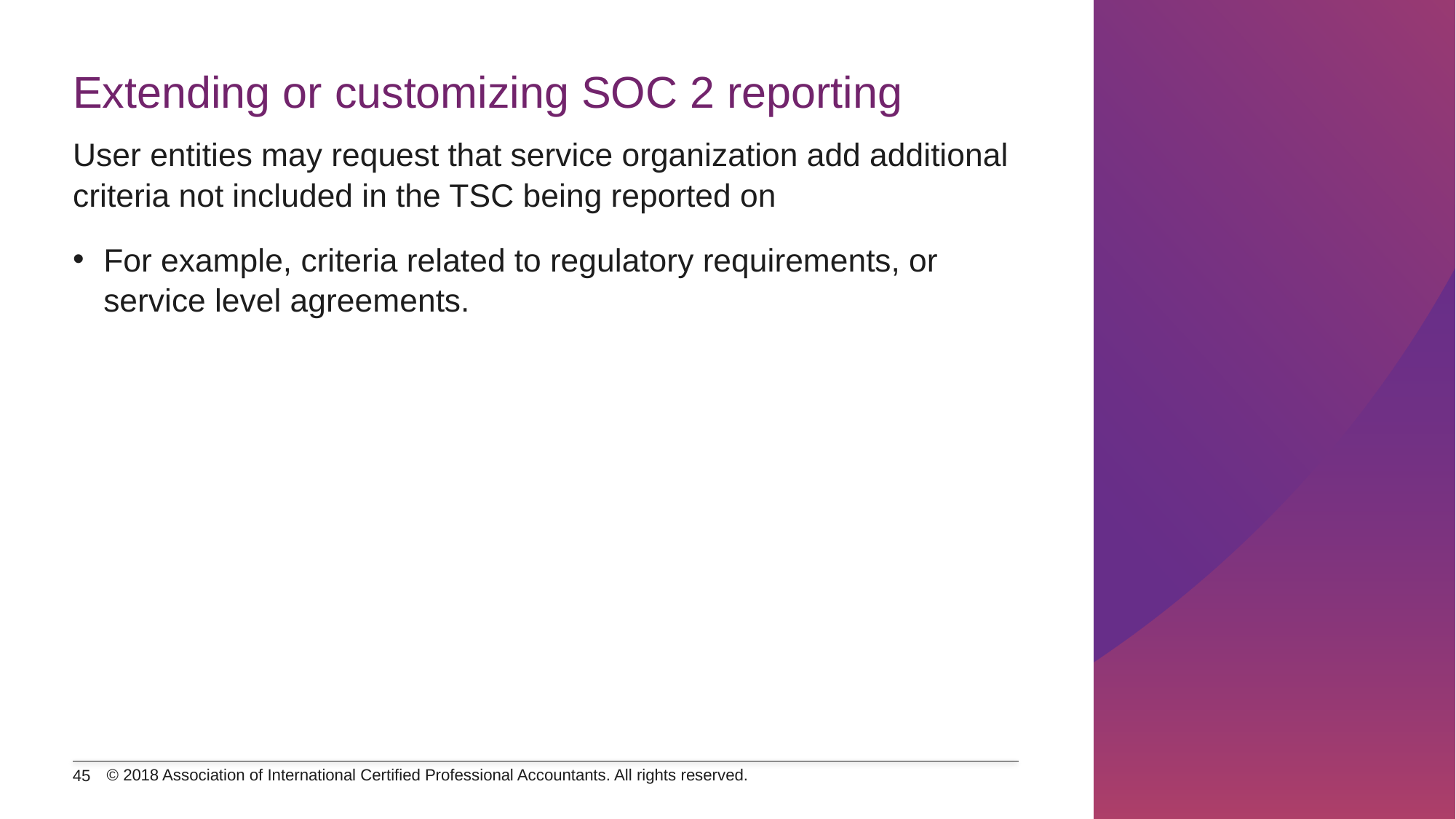

# Extending or customizing SOC 2 reporting
User entities may request that service organization add additional criteria not included in the TSC being reported on
For example, criteria related to regulatory requirements, or service level agreements.

© 2018 Association of International Certified Professional Accountants. All rights reserved.
45